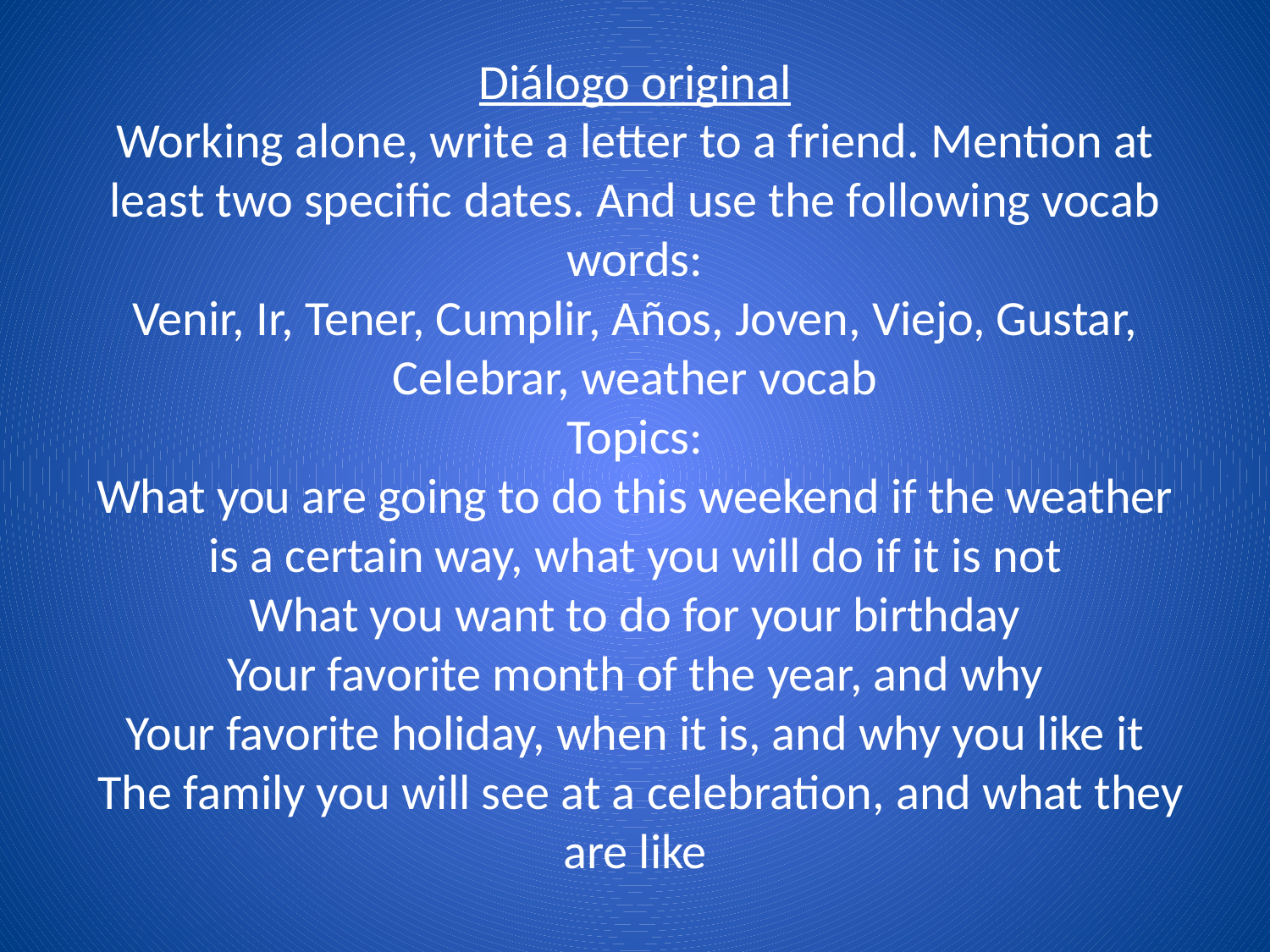

# Diálogo original Working alone, write a letter to a friend. Mention at least two specific dates. And use the following vocab words: Venir, Ir, Tener, Cumplir, Años, Joven, Viejo, Gustar, Celebrar, weather vocab Topics: What you are going to do this weekend if the weather is a certain way, what you will do if it is not What you want to do for your birthday Your favorite month of the year, and why Your favorite holiday, when it is, and why you like it The family you will see at a celebration, and what they are like